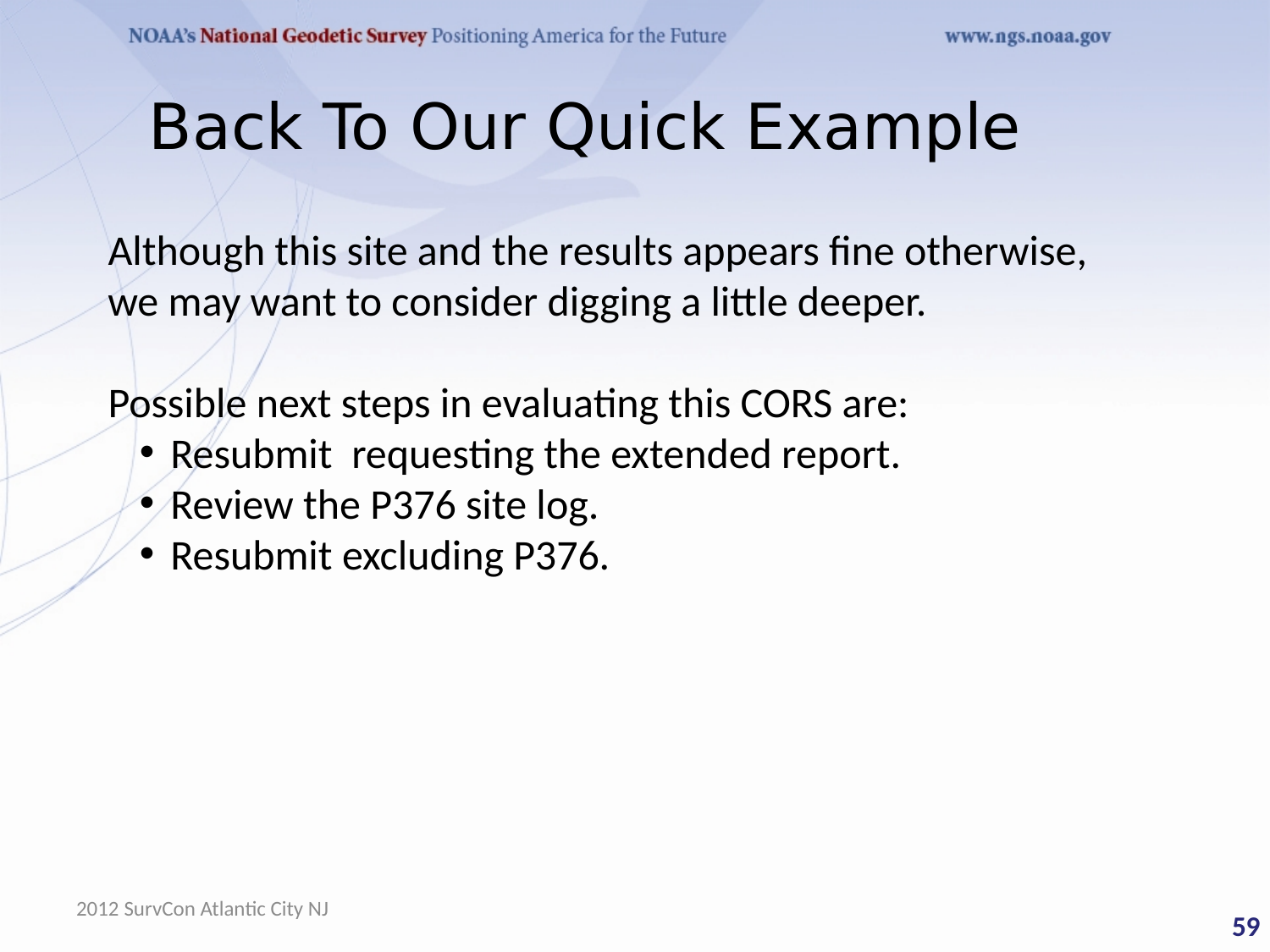

# Back To Our Quick Example
Although this site and the results appears fine otherwise, we may want to consider digging a little deeper.

Possible next steps in evaluating this CORS are:
Resubmit  requesting the extended report.
Review the P376 site log.
Resubmit excluding P376.

2012 SurvCon Atlantic City NJ

 59